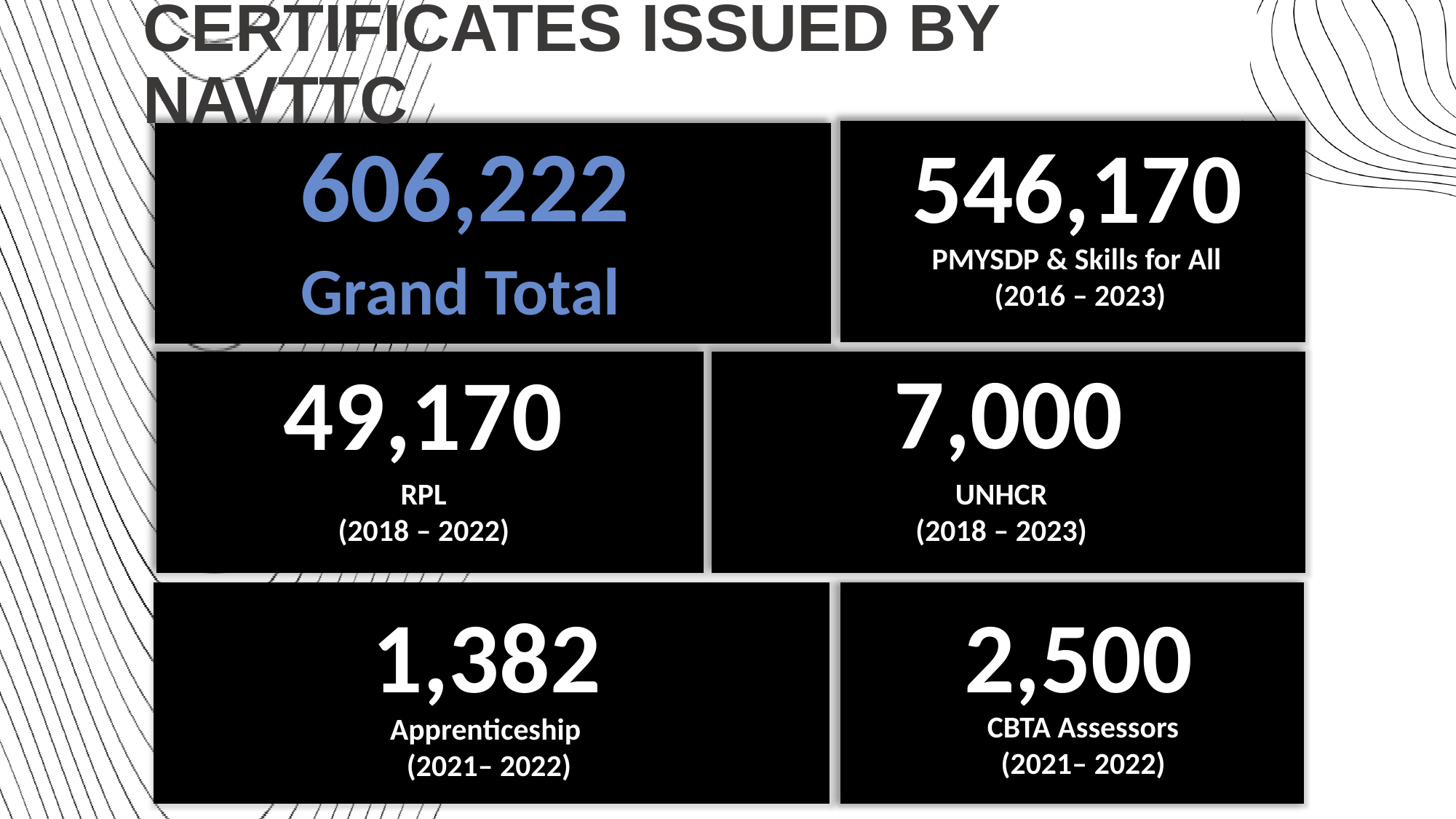

# CERTIFICATES ISSUED BY NAVTTC

606,222
546,170

PMYSDP & Skills for All
(2016 – 2023)
Grand Total
7,000
49,170

RPL
(2018 – 2022)
UNHCR
(2018 – 2023)

1,382
2,500
CBTA Assessors
(2021– 2022)
Apprenticeship
(2021– 2022)
252,310